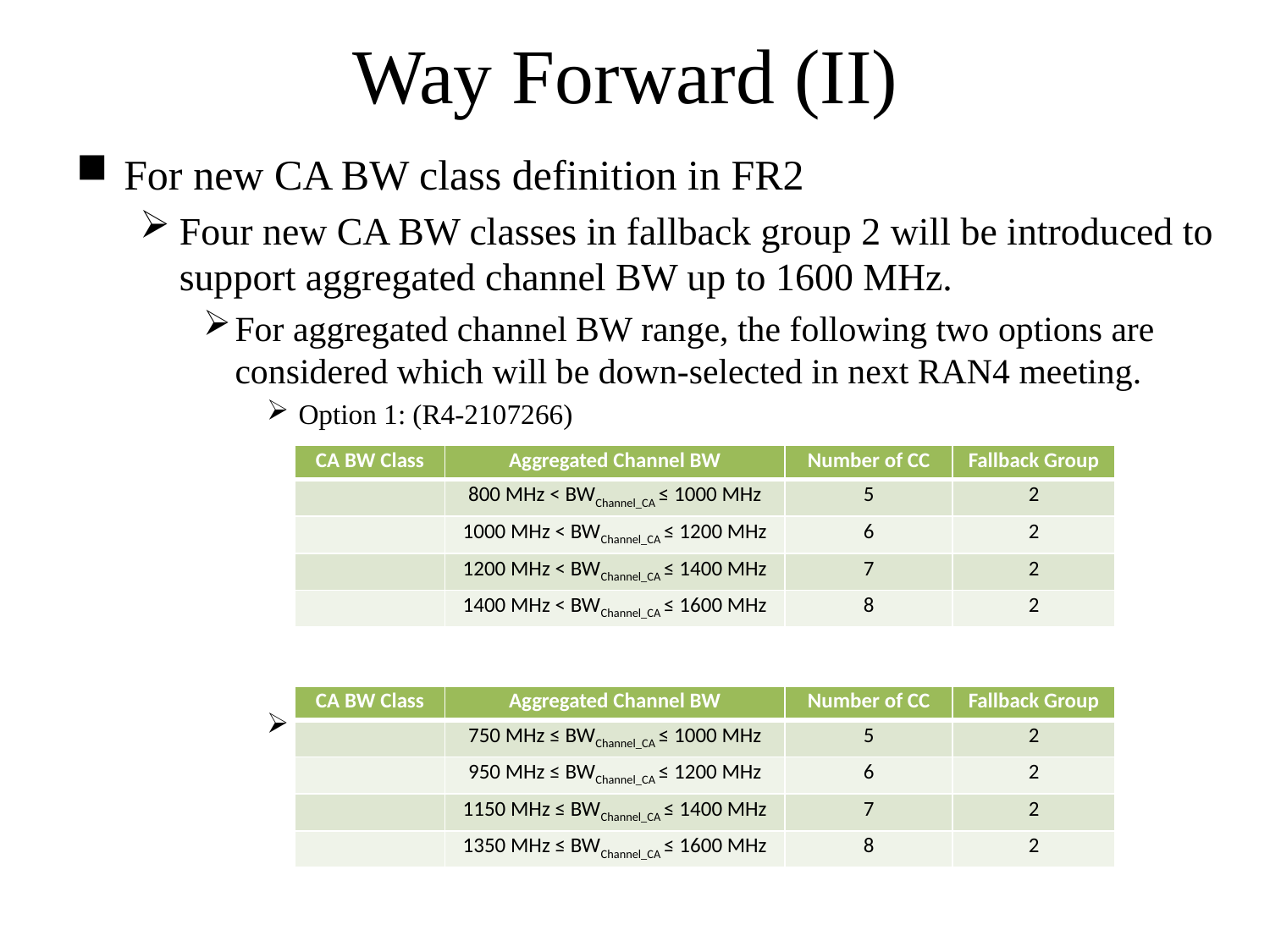

# Way Forward (II)
For new CA BW class definition in FR2
Four new CA BW classes in fallback group 2 will be introduced to support aggregated channel BW up to 1600 MHz.
For aggregated channel BW range, the following two options are considered which will be down-selected in next RAN4 meeting.
Option 1: (R4-2107266)

Option 2: (R4-2106907)

| CA BW Class | Aggregated Channel BW | Number of CC | Fallback Group |
| --- | --- | --- | --- |
|  | 800 MHz < BWChannel\_CA ≤ 1000 MHz | 5 | 2 |
|  | 1000 MHz < BWChannel\_CA ≤ 1200 MHz | 6 | 2 |
|  | 1200 MHz < BWChannel\_CA ≤ 1400 MHz | 7 | 2 |
|  | 1400 MHz < BWChannel\_CA ≤ 1600 MHz | 8 | 2 |
| CA BW Class | Aggregated Channel BW | Number of CC | Fallback Group |
| --- | --- | --- | --- |
|  | 750 MHz ≤ BWChannel\_CA ≤ 1000 MHz | 5 | 2 |
|  | 950 MHz ≤ BWChannel\_CA ≤ 1200 MHz | 6 | 2 |
|  | 1150 MHz ≤ BWChannel\_CA ≤ 1400 MHz | 7 | 2 |
|  | 1350 MHz ≤ BWChannel\_CA ≤ 1600 MHz | 8 | 2 |